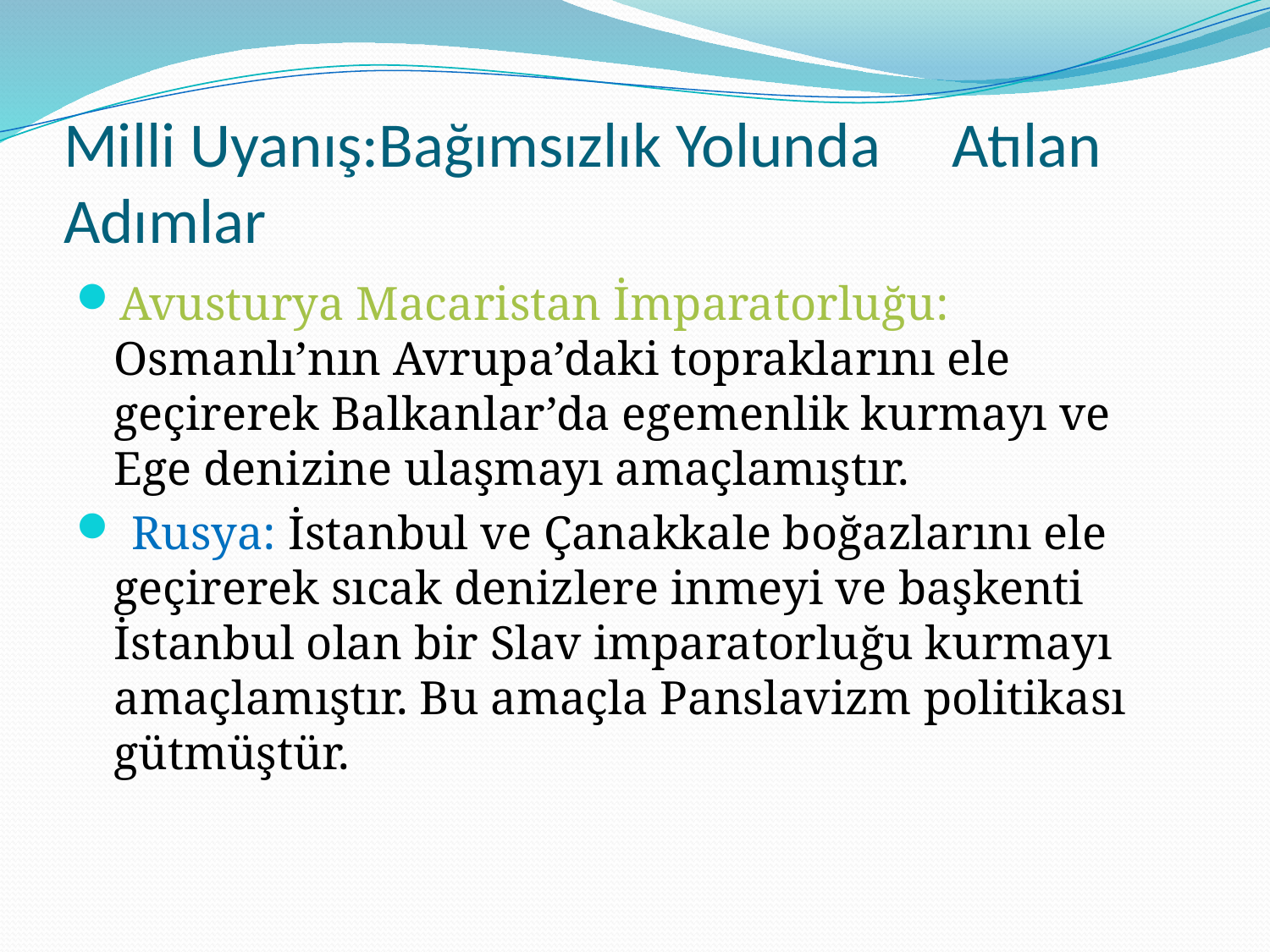

# Milli Uyanış:Bağımsızlık Yolunda     Atılan Adımlar
Avusturya Macaristan İmparatorluğu: Osmanlı’nın Avrupa’daki topraklarını ele geçirerek Balkanlar’da egemenlik kurmayı ve Ege denizine ulaşmayı amaçlamıştır.
 Rusya: İstanbul ve Çanakkale boğazlarını ele geçirerek sıcak denizlere inmeyi ve başkenti İstanbul olan bir Slav imparatorluğu kurmayı amaçlamıştır. Bu amaçla Panslavizm politikası gütmüştür.